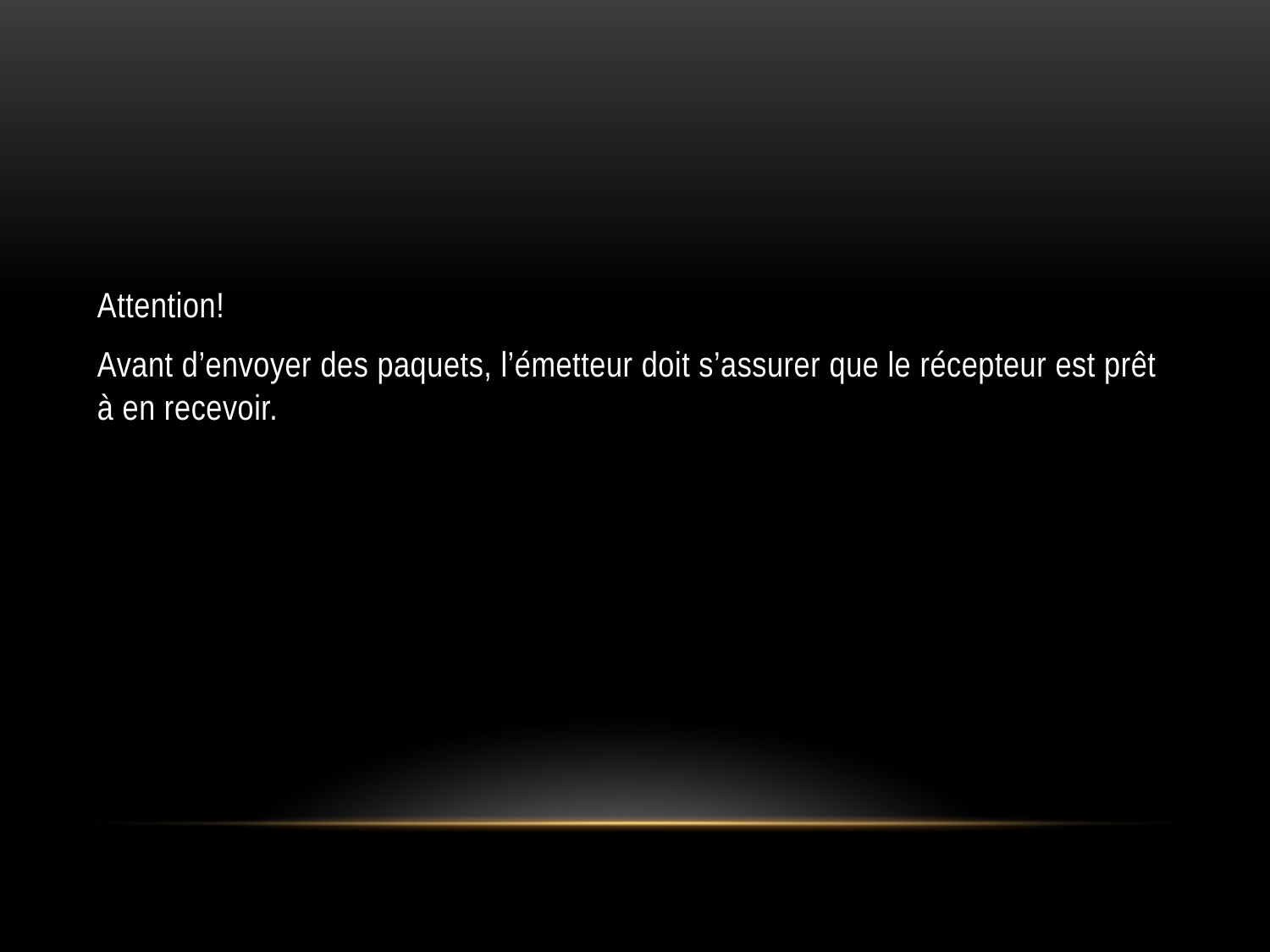

Attention!
Avant d’envoyer des paquets, l’émetteur doit s’assurer que le récepteur est prêt à en recevoir.